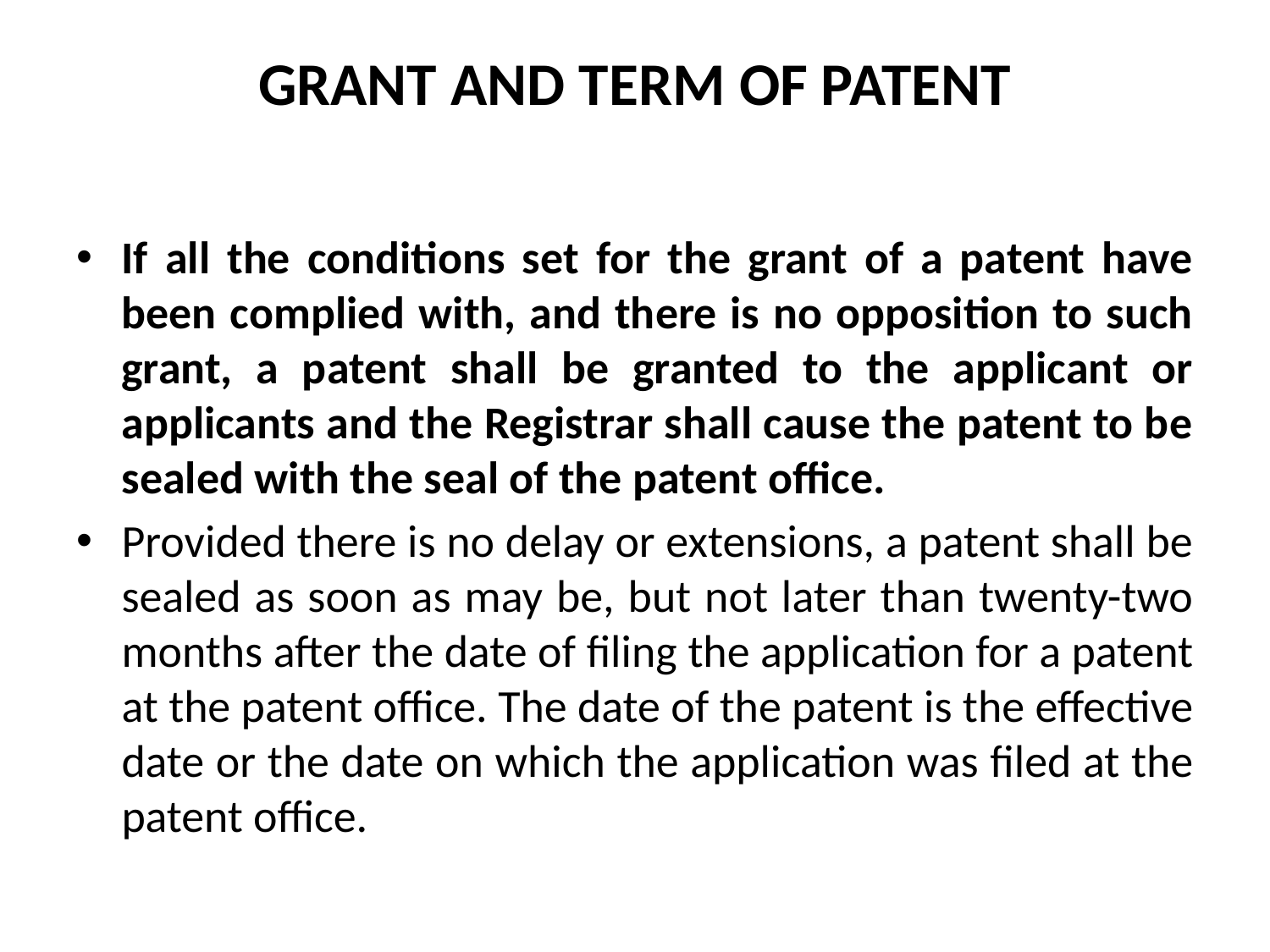

# GRANT AND TERM OF PATENT
If all the conditions set for the grant of a patent have been complied with, and there is no opposition to such grant, a patent shall be granted to the applicant or applicants and the Registrar shall cause the patent to be sealed with the seal of the patent office.
Provided there is no delay or extensions, a patent shall be sealed as soon as may be, but not later than twenty-two months after the date of filing the application for a patent at the patent office. The date of the patent is the effective date or the date on which the application was filed at the patent office.